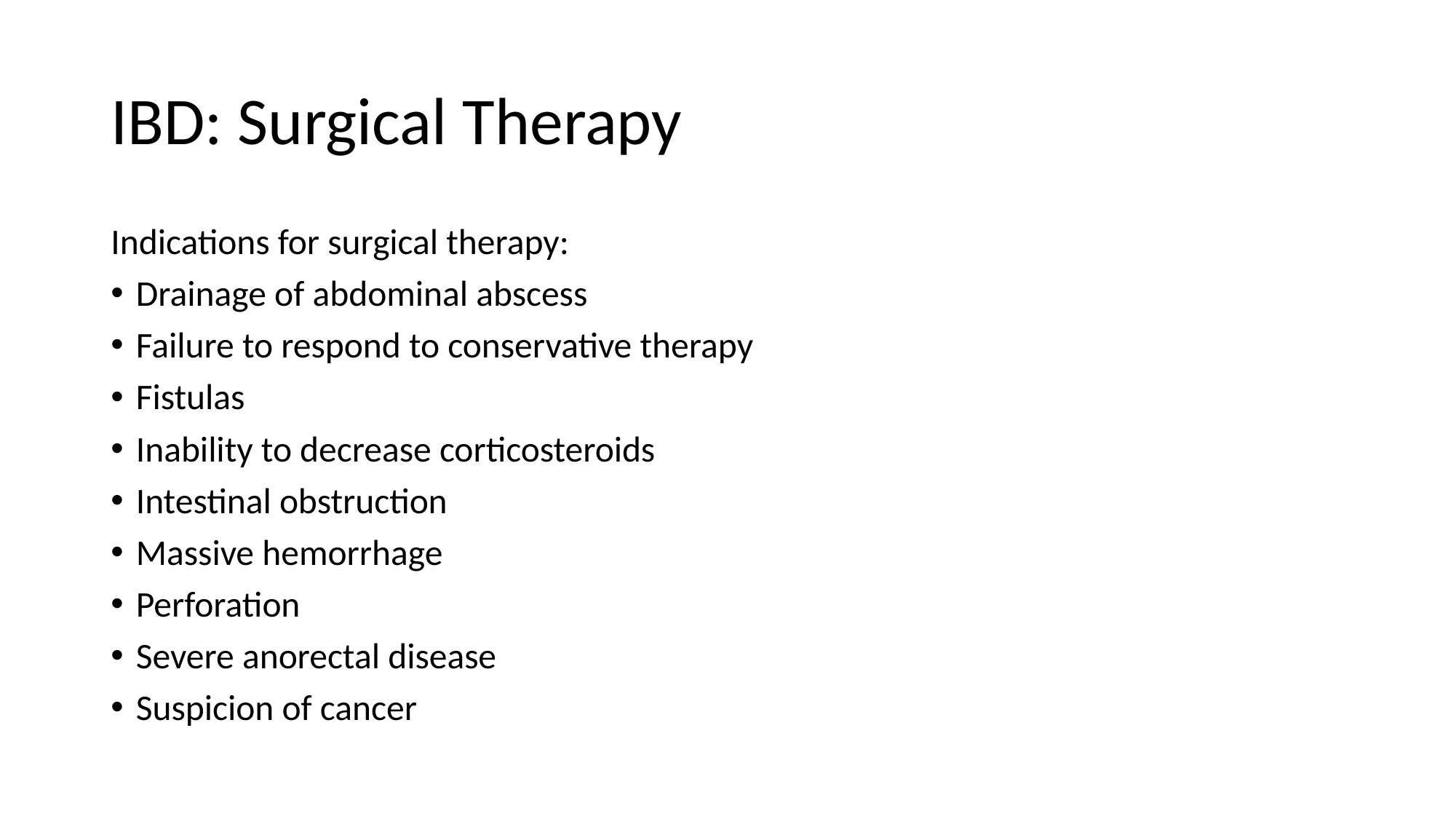

# IBD: Surgical Therapy
Indications for surgical therapy:
Drainage of abdominal abscess
Failure to respond to conservative therapy
Fistulas
Inability to decrease corticosteroids
Intestinal obstruction
Massive hemorrhage
Perforation
Severe anorectal disease
Suspicion of cancer